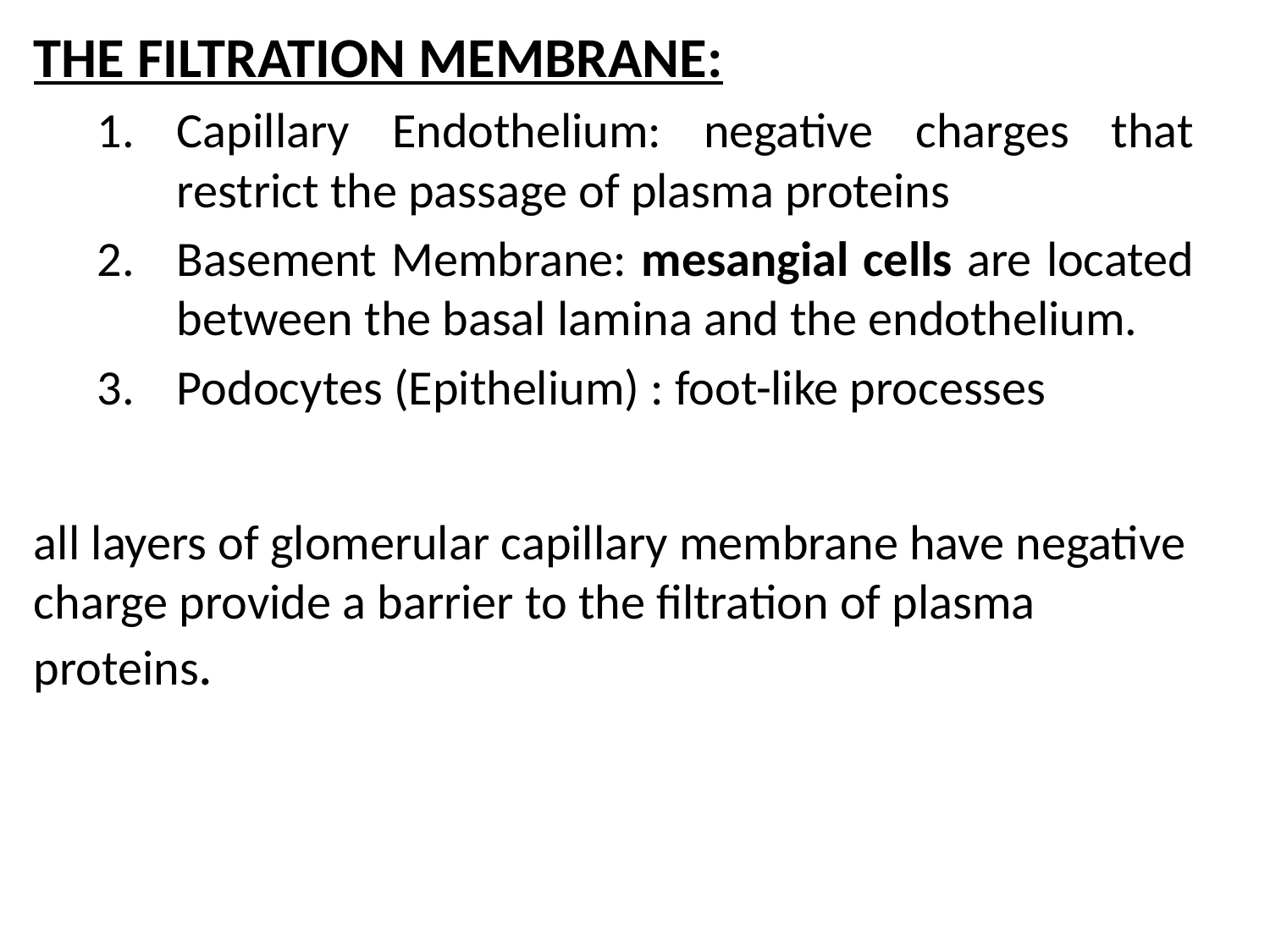

THE FILTRATION MEMBRANE:
Capillary Endothelium: negative charges that restrict the passage of plasma proteins
Basement Membrane: mesangial cells are located between the basal lamina and the endothelium.
Podocytes (Epithelium) : foot-like processes

all layers of glomerular capillary membrane have negative charge provide a barrier to the filtration of plasma proteins.